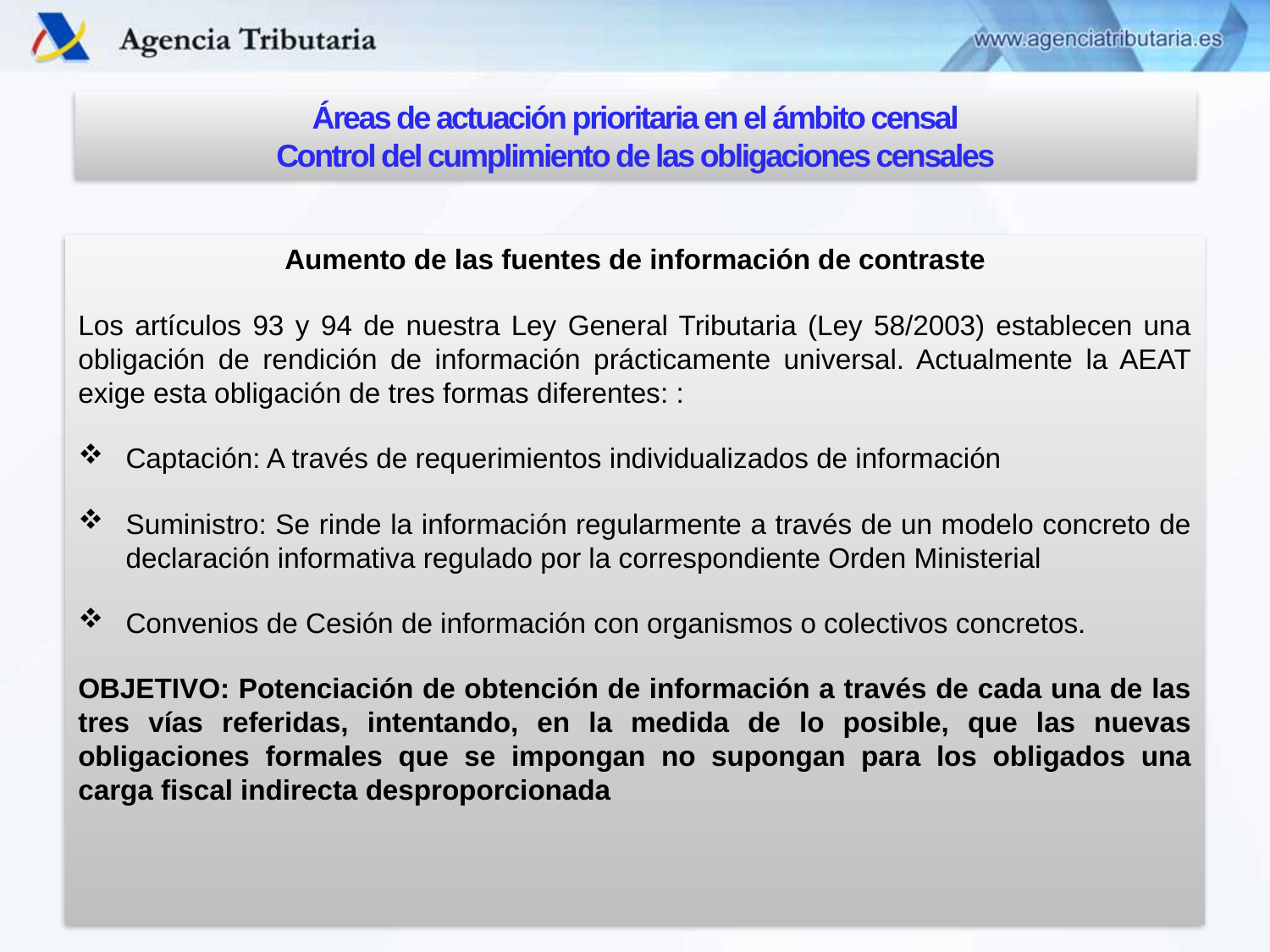

Áreas de actuación prioritaria en el ámbito censal
Control del cumplimiento de las obligaciones censales

Aumento de las fuentes de información de contraste
Los artículos 93 y 94 de nuestra Ley General Tributaria (Ley 58/2003) establecen una obligación de rendición de información prácticamente universal. Actualmente la AEAT exige esta obligación de tres formas diferentes: :
Captación: A través de requerimientos individualizados de información
Suministro: Se rinde la información regularmente a través de un modelo concreto de declaración informativa regulado por la correspondiente Orden Ministerial
Convenios de Cesión de información con organismos o colectivos concretos.
OBJETIVO: Potenciación de obtención de información a través de cada una de las tres vías referidas, intentando, en la medida de lo posible, que las nuevas obligaciones formales que se impongan no supongan para los obligados una carga fiscal indirecta desproporcionada